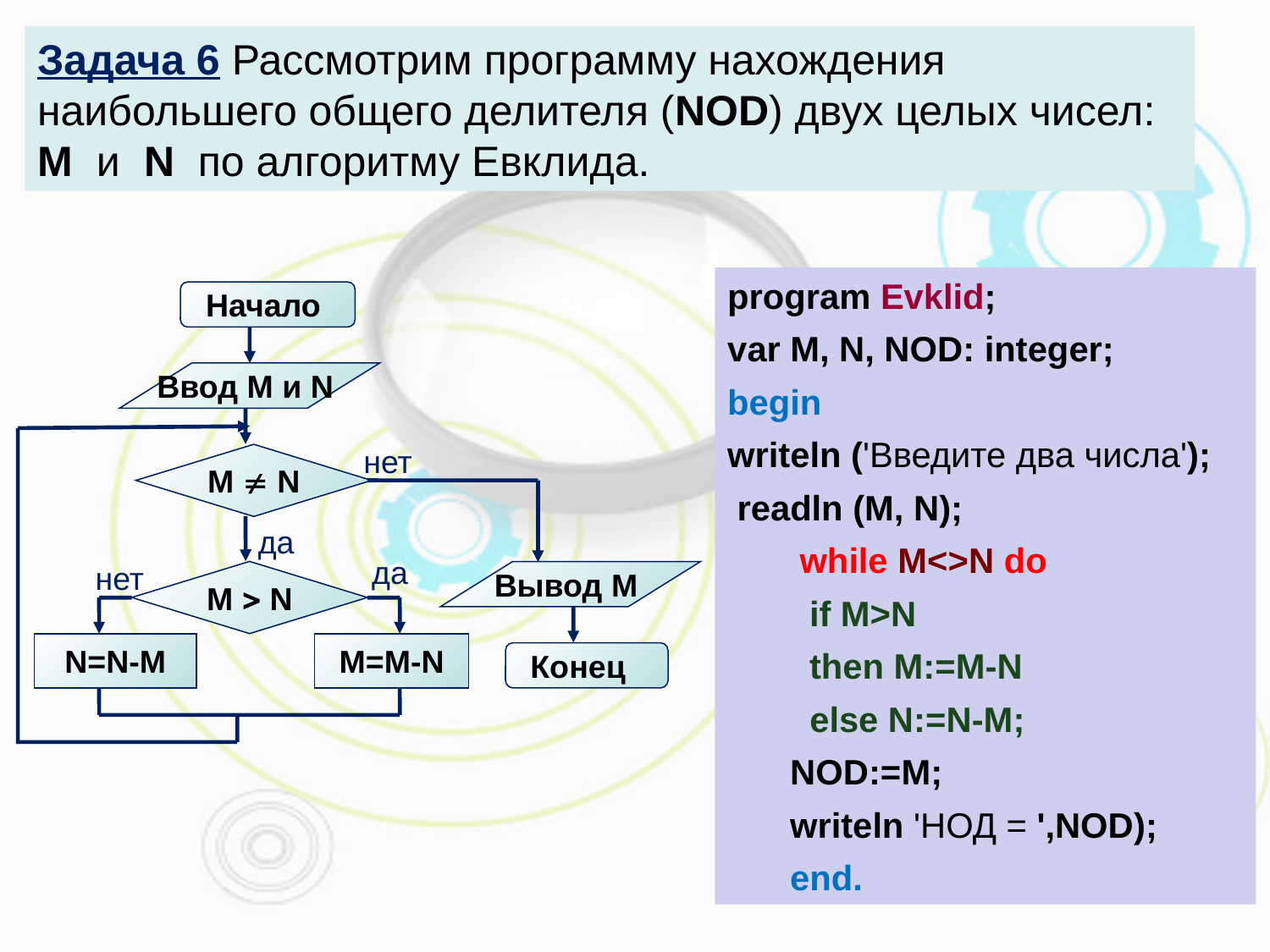

Задача 6 Рассмотрим программу нахождения наибольшего общего делителя (NOD) двух целых чисел: M  и  N  по алгоритму Евклида.
program Evklid;
var M, N, NOD: integer;
begin
writeln ('Введите два числа');
 readln (M, N);
 while M<>N do
  if M>N
  then M:=M-N
  else N:=N-M;
NOD:=M;
writeln 'НОД = ',NOD);
end.
Начало

Ввод M и N

нет
M ≠ N

да
да
нет
M > N
Вывод M

N=N-M
M=M-N
Конец